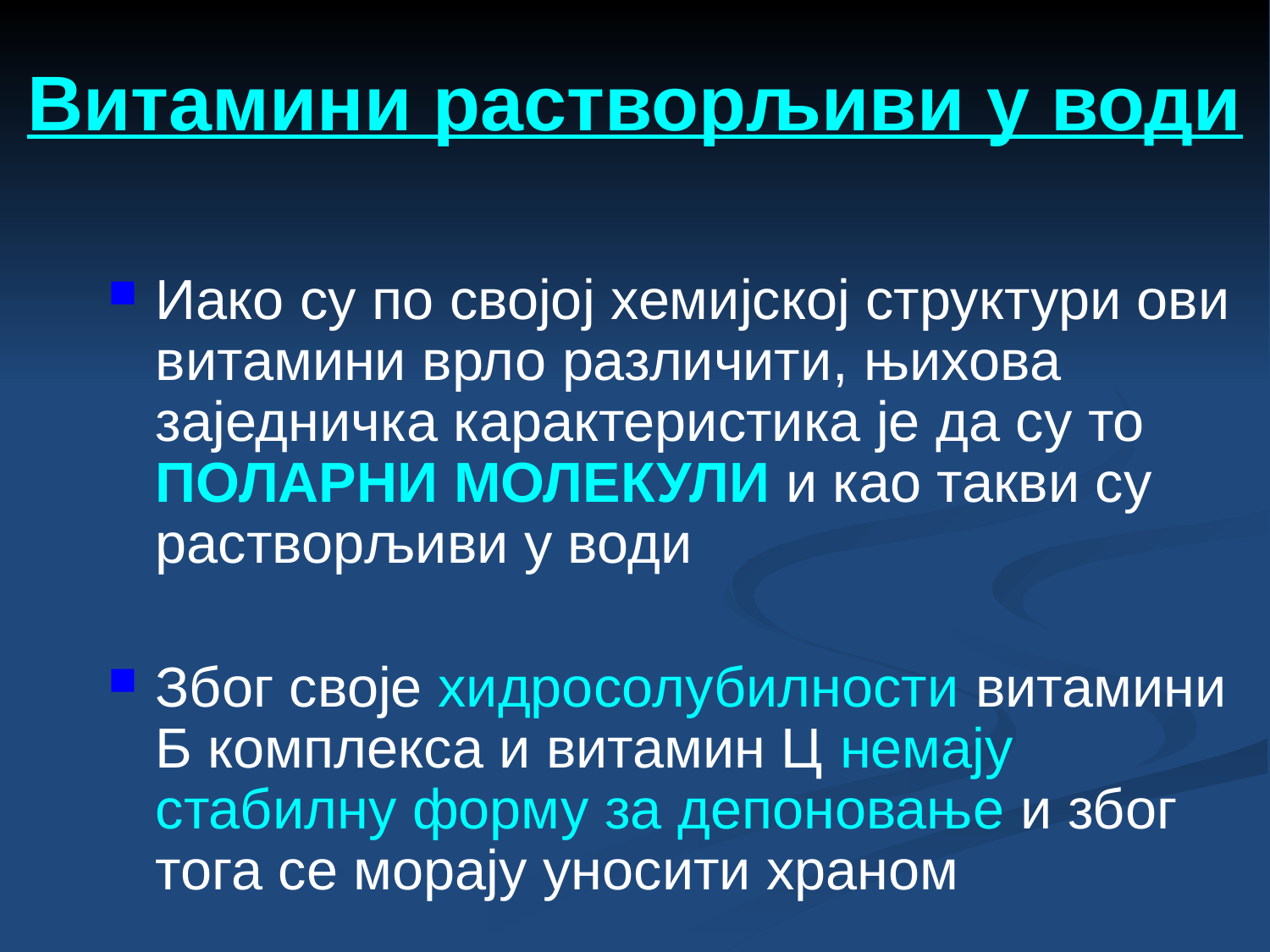

# Витамини растворљиви у води
Иако су по својој хемијској структури ови витамини врло различити, њихова заједничка карактеристика је да су то ПОЛАРНИ МОЛЕКУЛИ и као такви су растворљиви у води

Због своје хидросолубилности витамини Б комплекса и витамин Ц немају стабилну форму за депоновање и због тога се морају уносити храном